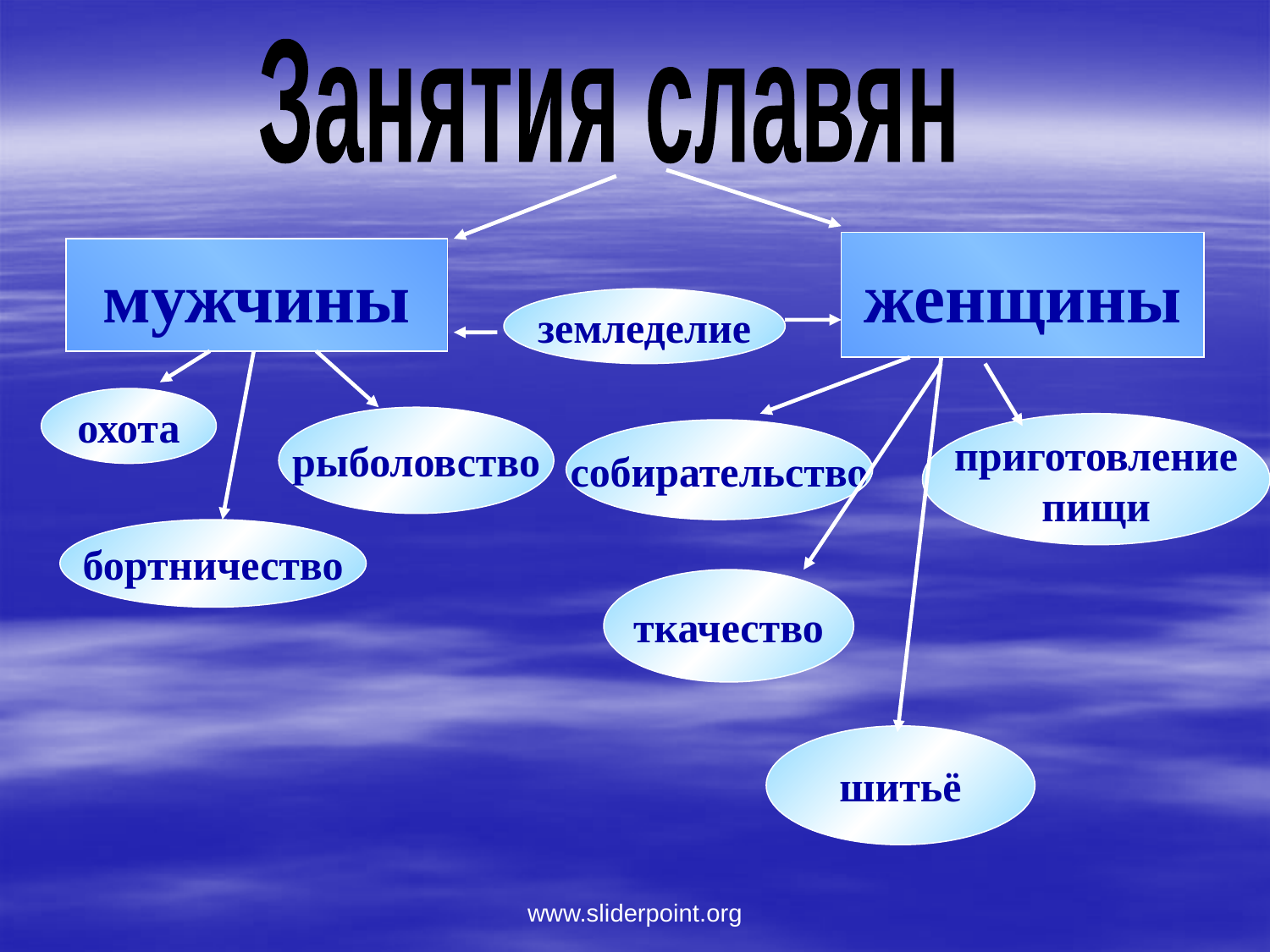

Занятия славян

женщины
мужчины
земледелие

охота
рыболовство
приготовление
пищи
собирательство
бортничество
ткачество
шитьё
www.sliderpoint.org